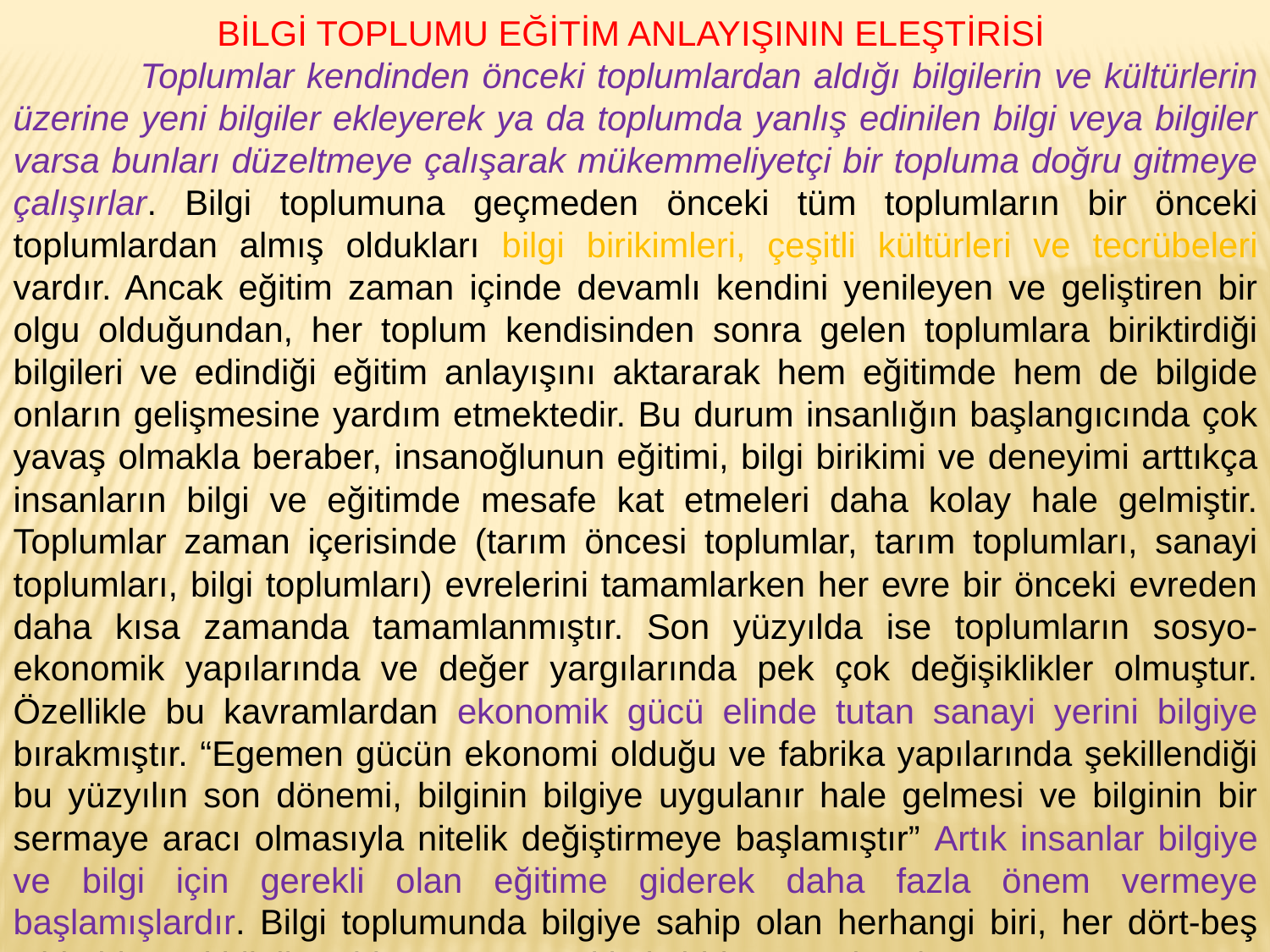

BİLGİ TOPLUMU EĞİTİM ANLAYIŞININ ELEŞTİRİSİ
	Toplumlar kendinden önceki toplumlardan aldığı bilgilerin ve kültürlerin üzerine yeni bilgiler ekleyerek ya da toplumda yanlış edinilen bilgi veya bilgiler varsa bunları düzeltmeye çalışarak mükemmeliyetçi bir topluma doğru gitmeye çalışırlar. Bilgi toplumuna geçmeden önceki tüm toplumların bir önceki toplumlardan almış oldukları bilgi birikimleri, çeşitli kültürleri ve tecrübeleri vardır. Ancak eğitim zaman içinde devamlı kendini yenileyen ve geliştiren bir olgu olduğundan, her toplum kendisinden sonra gelen toplumlara biriktirdiği bilgileri ve edindiği eğitim anlayışını aktararak hem eğitimde hem de bilgide onların gelişmesine yardım etmektedir. Bu durum insanlığın başlangıcında çok yavaş olmakla beraber, insanoğlunun eğitimi, bilgi birikimi ve deneyimi arttıkça insanların bilgi ve eğitimde mesafe kat etmeleri daha kolay hale gelmiştir. Toplumlar zaman içerisinde (tarım öncesi toplumlar, tarım toplumları, sanayi toplumları, bilgi toplumları) evrelerini tamamlarken her evre bir önceki evreden daha kısa zamanda tamamlanmıştır. Son yüzyılda ise toplumların sosyo-ekonomik yapılarında ve değer yargılarında pek çok değişiklikler olmuştur. Özellikle bu kavramlardan ekonomik gücü elinde tutan sanayi yerini bilgiye bırakmıştır. “Egemen gücün ekonomi olduğu ve fabrika yapılarında şekillendiği bu yüzyılın son dönemi, bilginin bilgiye uygulanır hale gelmesi ve bilginin bir sermaye aracı olmasıyla nitelik değiştirmeye başlamıştır” Artık insanlar bilgiye ve bilgi için gerekli olan eğitime giderek daha fazla önem vermeye başlamışlardır. Bilgi toplumunda bilgiye sahip olan herhangi biri, her dört-beş yılda bir yeni bilgiler elde etmezse eskimiş biri varsayılacaktır.